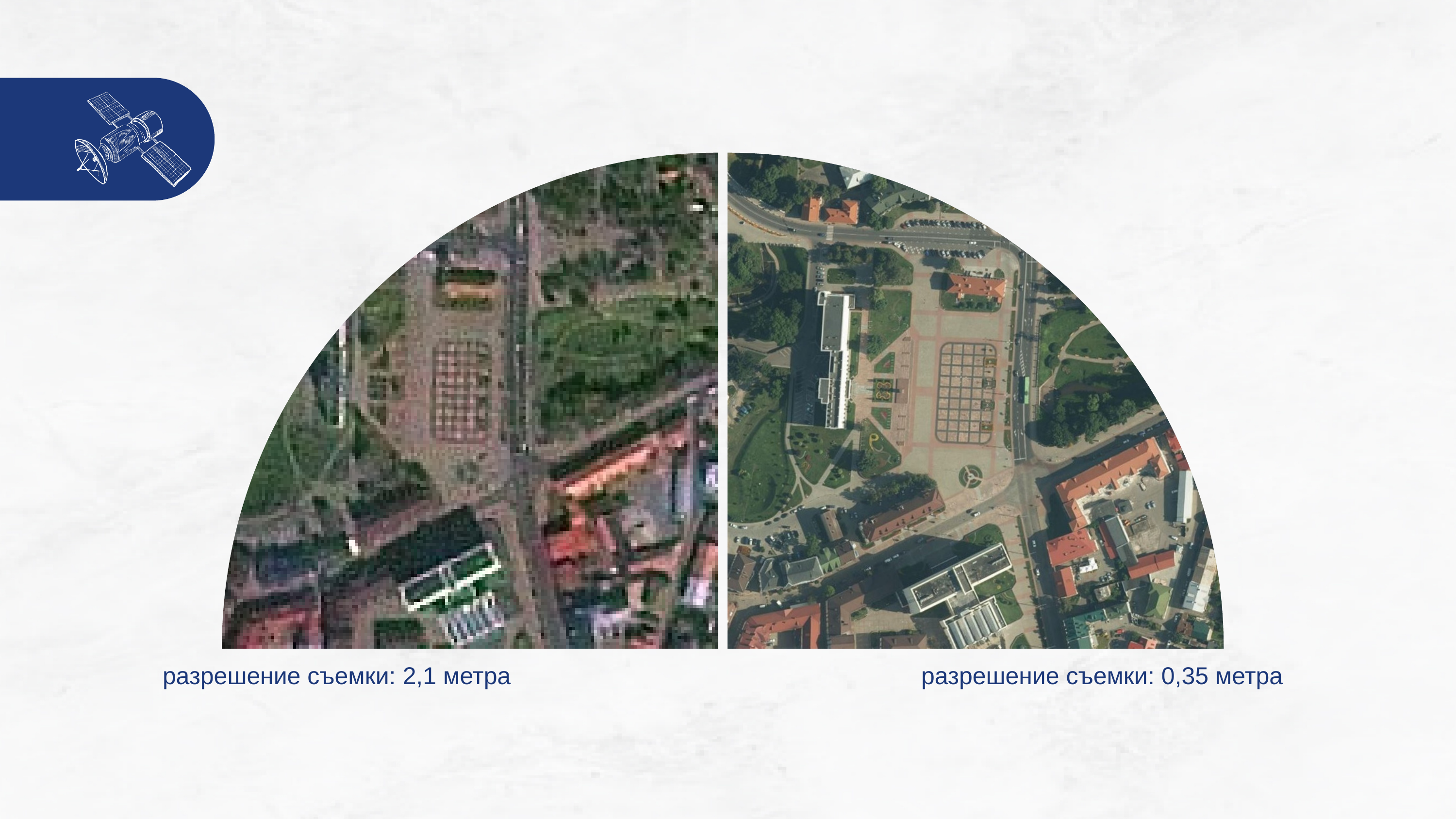

разрешение съемки: 2,1 метра
разрешение съемки: 0,35 метра